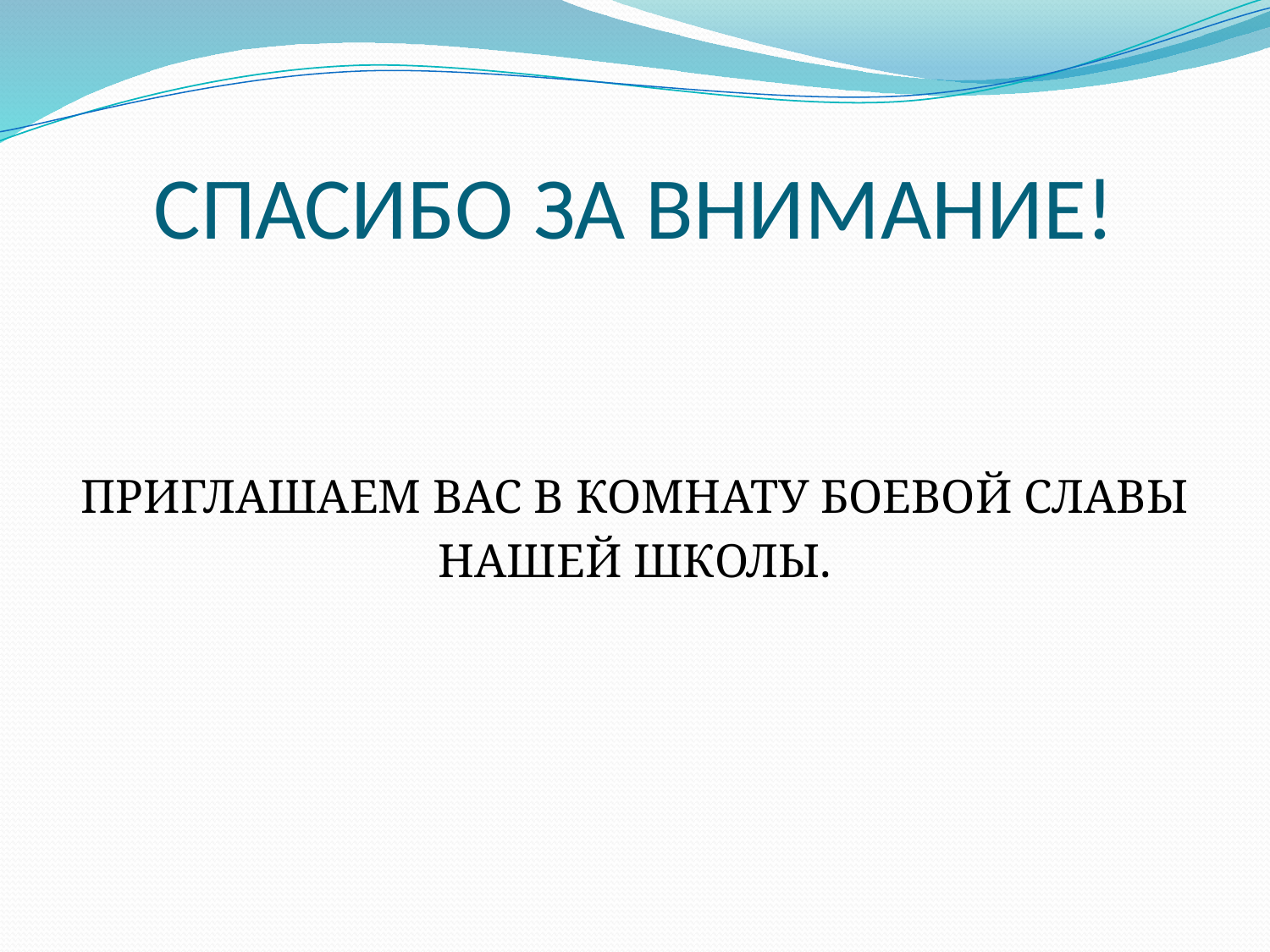

# СПАСИБО ЗА ВНИМАНИЕ!

ПРИГЛАШАЕМ ВАС В КОМНАТУ БОЕВОЙ СЛАВЫ
НАШЕЙ ШКОЛЫ.